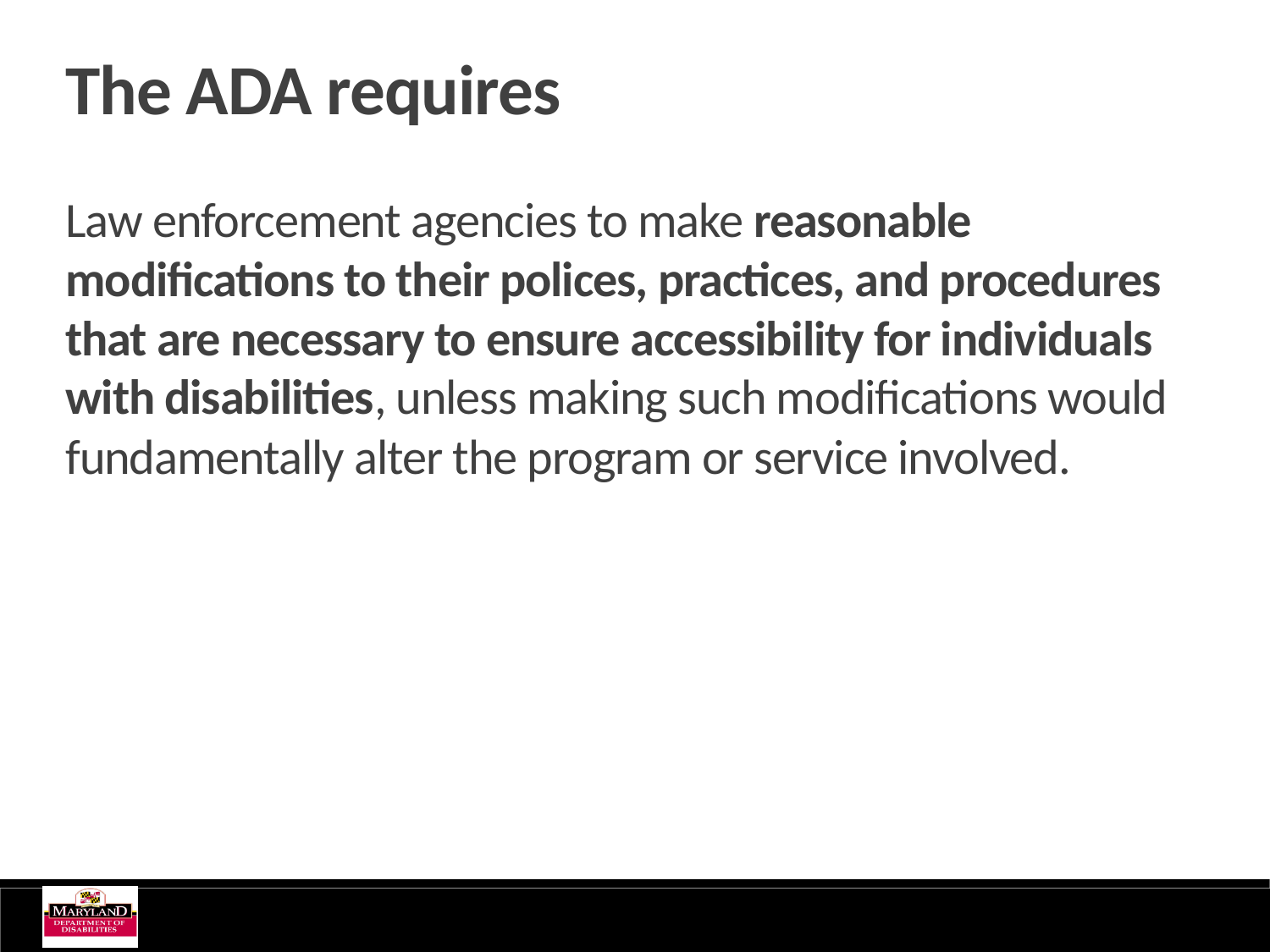

The ADA requires
Law enforcement agencies to make reasonable modifications to their polices, practices, and procedures that are necessary to ensure accessibility for individuals with disabilities, unless making such modifications would fundamentally alter the program or service involved.